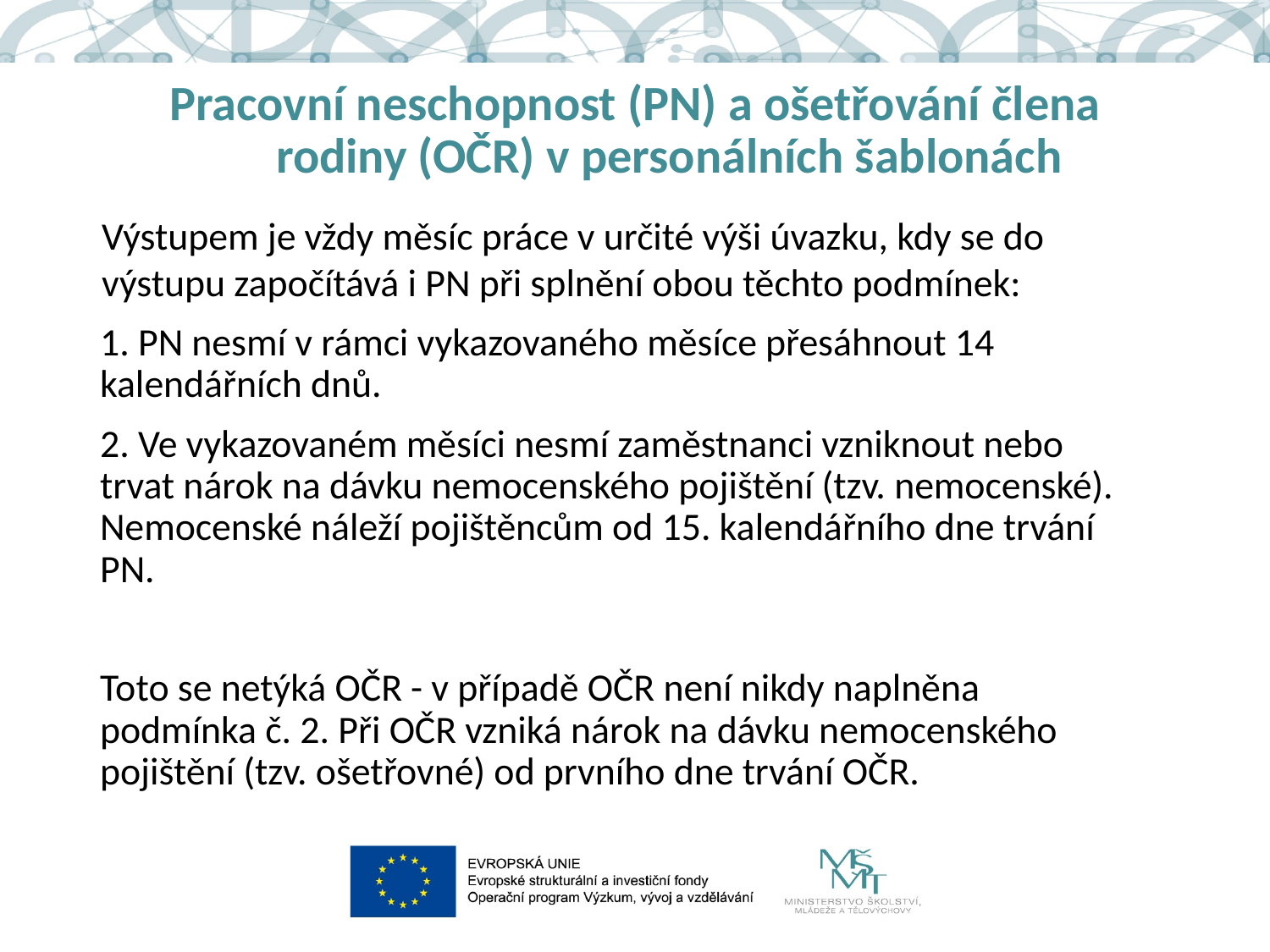

# Pracovní neschopnost (PN) a ošetřování člena rodiny (OČR) v personálních šablonách
Výstupem je vždy měsíc práce v určité výši úvazku, kdy se do výstupu započítává i PN při splnění obou těchto podmínek:
1. PN nesmí v rámci vykazovaného měsíce přesáhnout 14 kalendářních dnů.
2. Ve vykazovaném měsíci nesmí zaměstnanci vzniknout nebo trvat nárok na dávku nemocenského pojištění (tzv. nemocenské). Nemocenské náleží pojištěncům od 15. kalendářního dne trvání PN.

Toto se netýká OČR - v případě OČR není nikdy naplněna podmínka č. 2. Při OČR vzniká nárok na dávku nemocenského pojištění (tzv. ošetřovné) od prvního dne trvání OČR.